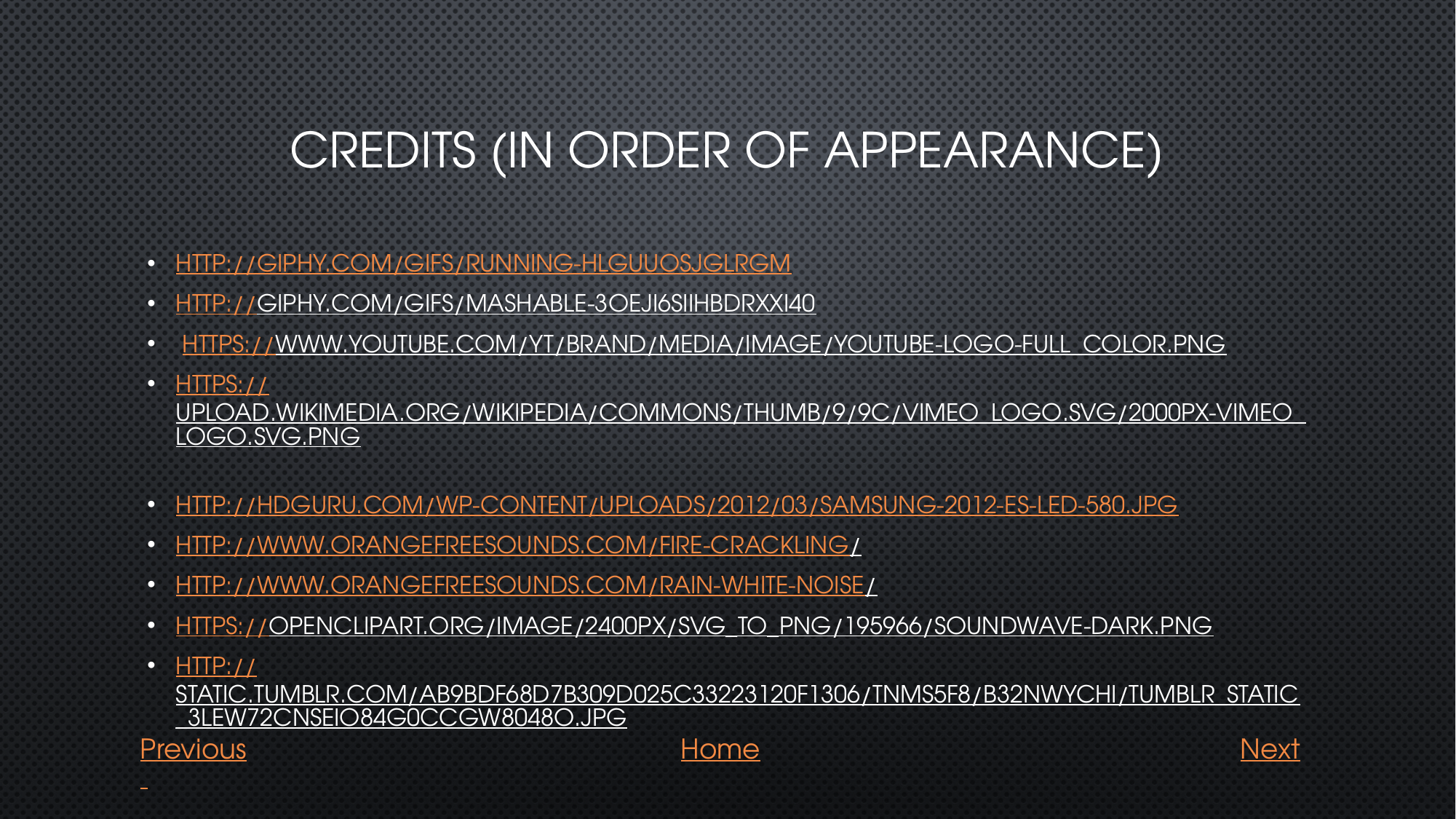

# Credits (In Order of Appearance)
http://giphy.com/gifs/running-hlGUuOSJglrGM
http://giphy.com/gifs/mashable-3oEjI6SIIHBdRxXI40
 https://www.youtube.com/yt/brand/media/image/YouTube-logo-full_color.png
https://upload.wikimedia.org/wikipedia/commons/thumb/9/9c/Vimeo_Logo.svg/2000px-Vimeo_Logo.svg.png
http://hdguru.com/wp-content/uploads/2012/03/Samsung-2012-ES-LED-580.jpg
http://www.orangefreesounds.com/fire-crackling/
http://www.orangefreesounds.com/rain-white-noise/
https://openclipart.org/image/2400px/svg_to_png/195966/Soundwave-Dark.png
http://static.tumblr.com/ab9bdf68d7b309d025c33223120f1306/tnms5f8/b32nwychi/tumblr_static_3lew72cnseio84g0ccgw8048o.jpg

Previous
Home
Next